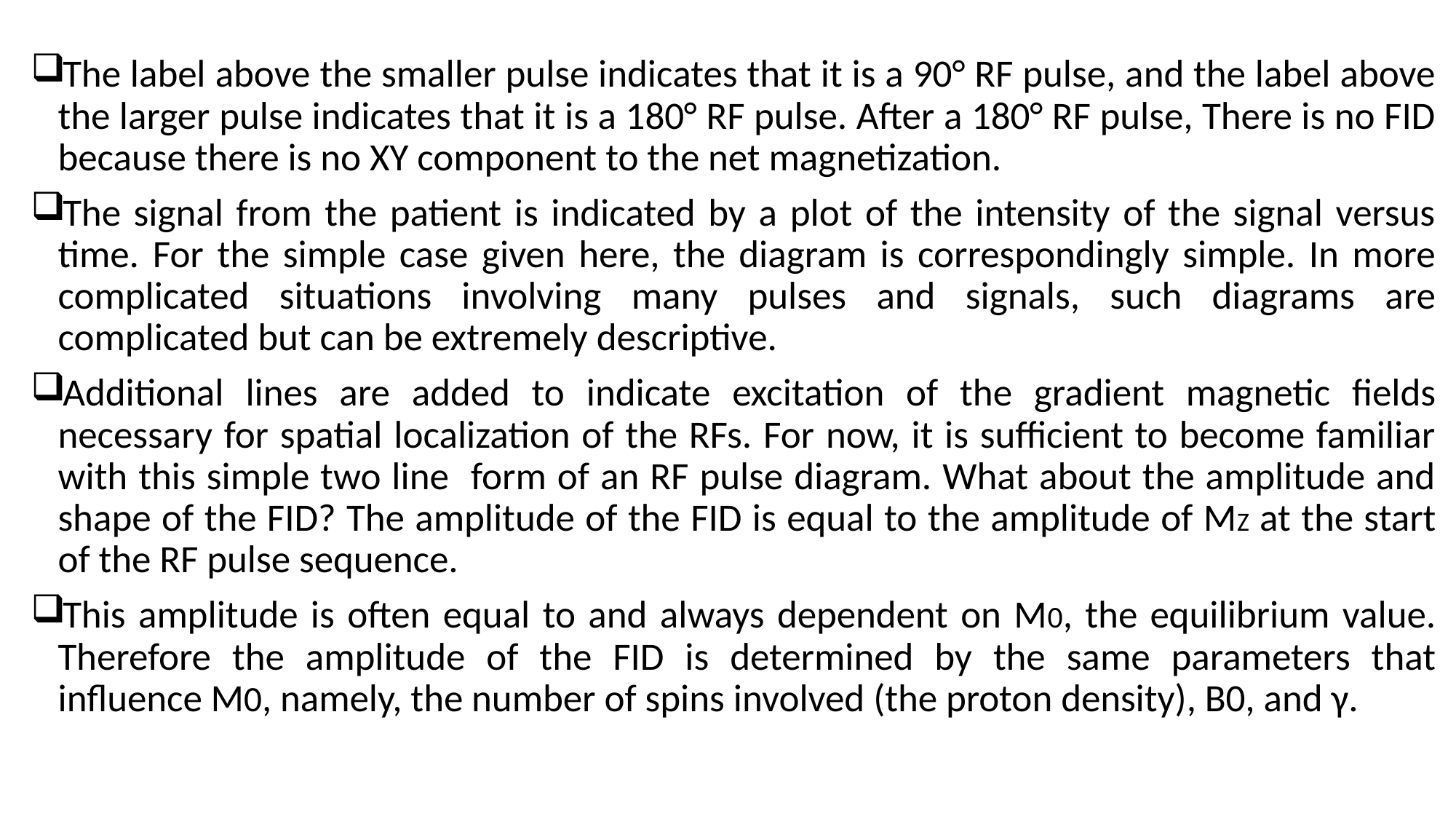

The label above the smaller pulse indicates that it is a 90° RF pulse, and the label above the larger pulse indicates that it is a 180° RF pulse. After a 180° RF pulse, There is no FID because there is no XY component to the net magnetization.
The signal from the patient is indicated by a plot of the intensity of the signal versus time. For the simple case given here, the diagram is correspondingly simple. In more complicated situations involving many pulses and signals, such diagrams are complicated but can be extremely descriptive.
Additional lines are added to indicate excitation of the gradient magnetic fields necessary for spatial localization of the RFs. For now, it is sufficient to become familiar with this simple two line  form of an RF pulse diagram. What about the amplitude and shape of the FID? The amplitude of the FID is equal to the amplitude of MZ at the start of the RF pulse sequence.
This amplitude is often equal to and always dependent on M0, the equilibrium value. Therefore the amplitude of the FID is determined by the same parameters that influence M0, namely, the number of spins involved (the proton density), B0, and γ.